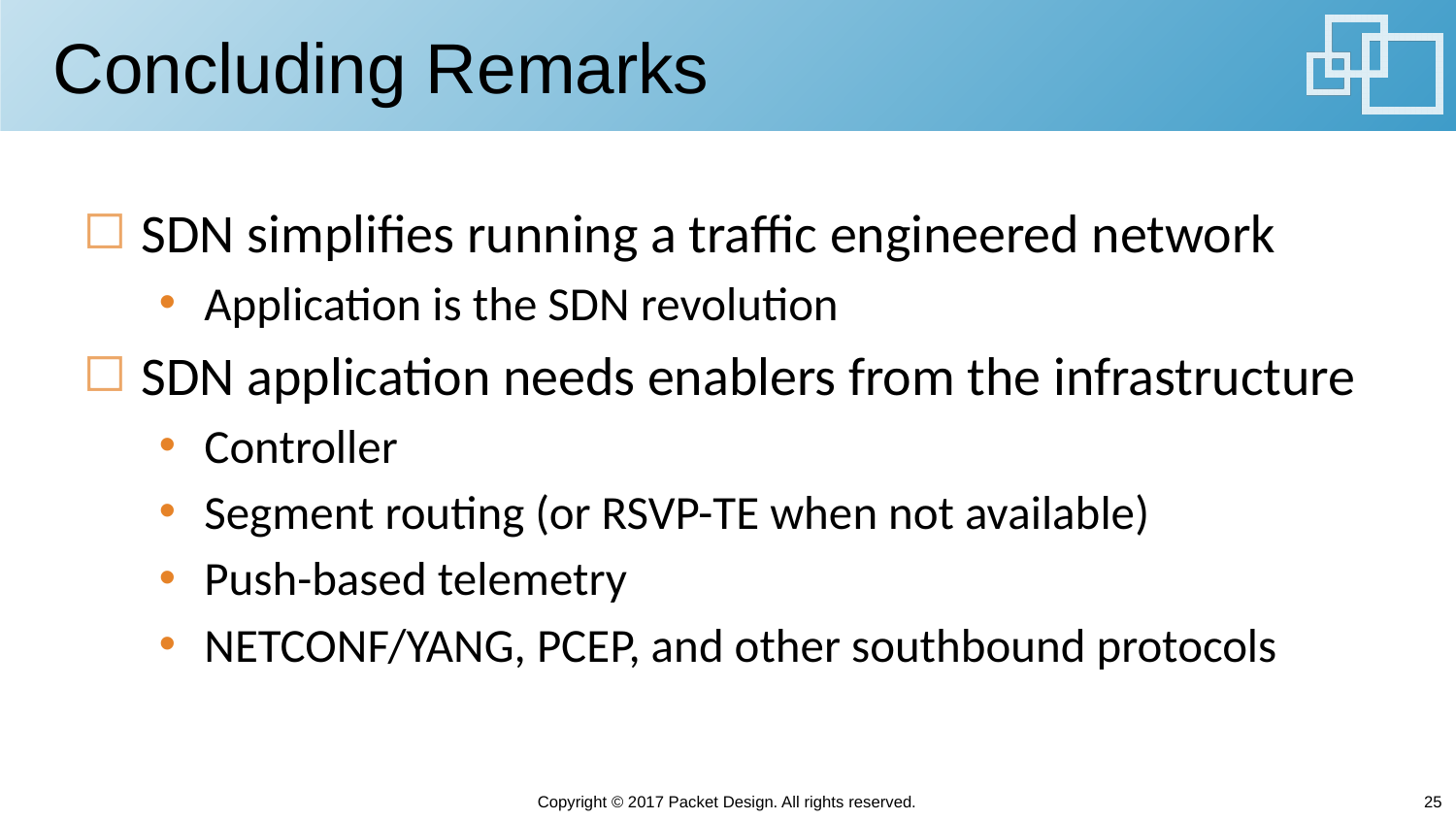

# Concluding Remarks
SDN simplifies running a traffic engineered network
Application is the SDN revolution
SDN application needs enablers from the infrastructure
Controller
Segment routing (or RSVP-TE when not available)
Push-based telemetry
NETCONF/YANG, PCEP, and other southbound protocols
Copyright © 2017 Packet Design. All rights reserved.
25